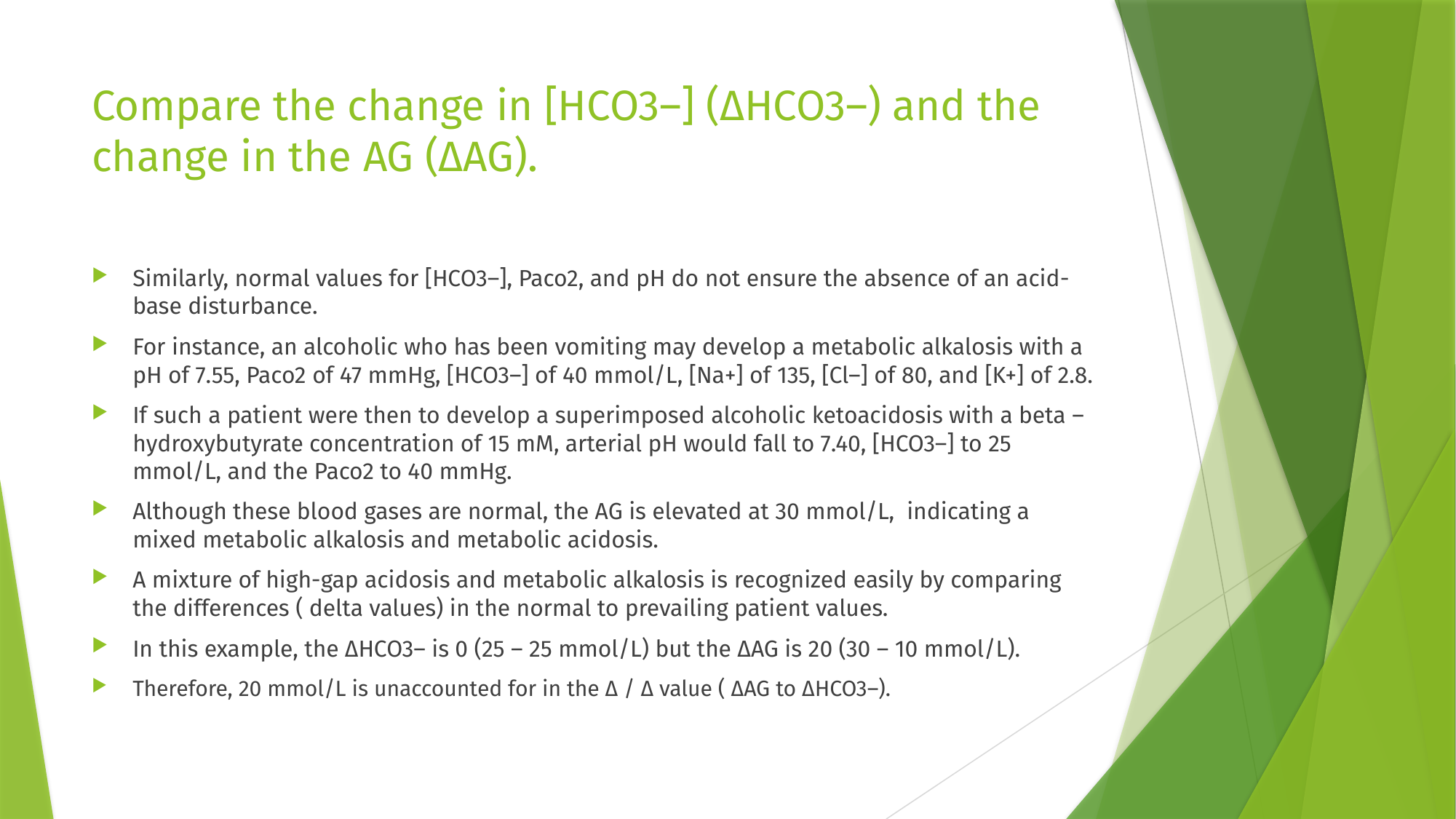

# Compare the change in [HCO3–] (∆HCO3–) and the change in the AG (∆AG).
Similarly, normal values for [HCO3–], Paco2, and pH do not ensure the absence of an acid-base disturbance.
For instance, an alcoholic who has been vomiting may develop a metabolic alkalosis with a pH of 7.55, Paco2 of 47 mmHg, [HCO3–] of 40 mmol/L, [Na+] of 135, [Cl–] of 80, and [K+] of 2.8.
If such a patient were then to develop a superimposed alcoholic ketoacidosis with a beta –hydroxybutyrate concentration of 15 mM, arterial pH would fall to 7.40, [HCO3–] to 25 mmol/L, and the Paco2 to 40 mmHg.
Although these blood gases are normal, the AG is elevated at 30 mmol/L,  indicating a mixed metabolic alkalosis and metabolic acidosis.
A mixture of high-gap acidosis and metabolic alkalosis is recognized easily by comparing the differences ( delta values) in the normal to prevailing patient values.
In this example, the ∆HCO3– is 0 (25 – 25 mmol/L) but the ∆AG is 20 (30 – 10 mmol/L).
Therefore, 20 mmol/L is unaccounted for in the ∆ / ∆ value ( ∆AG to ∆HCO3–).